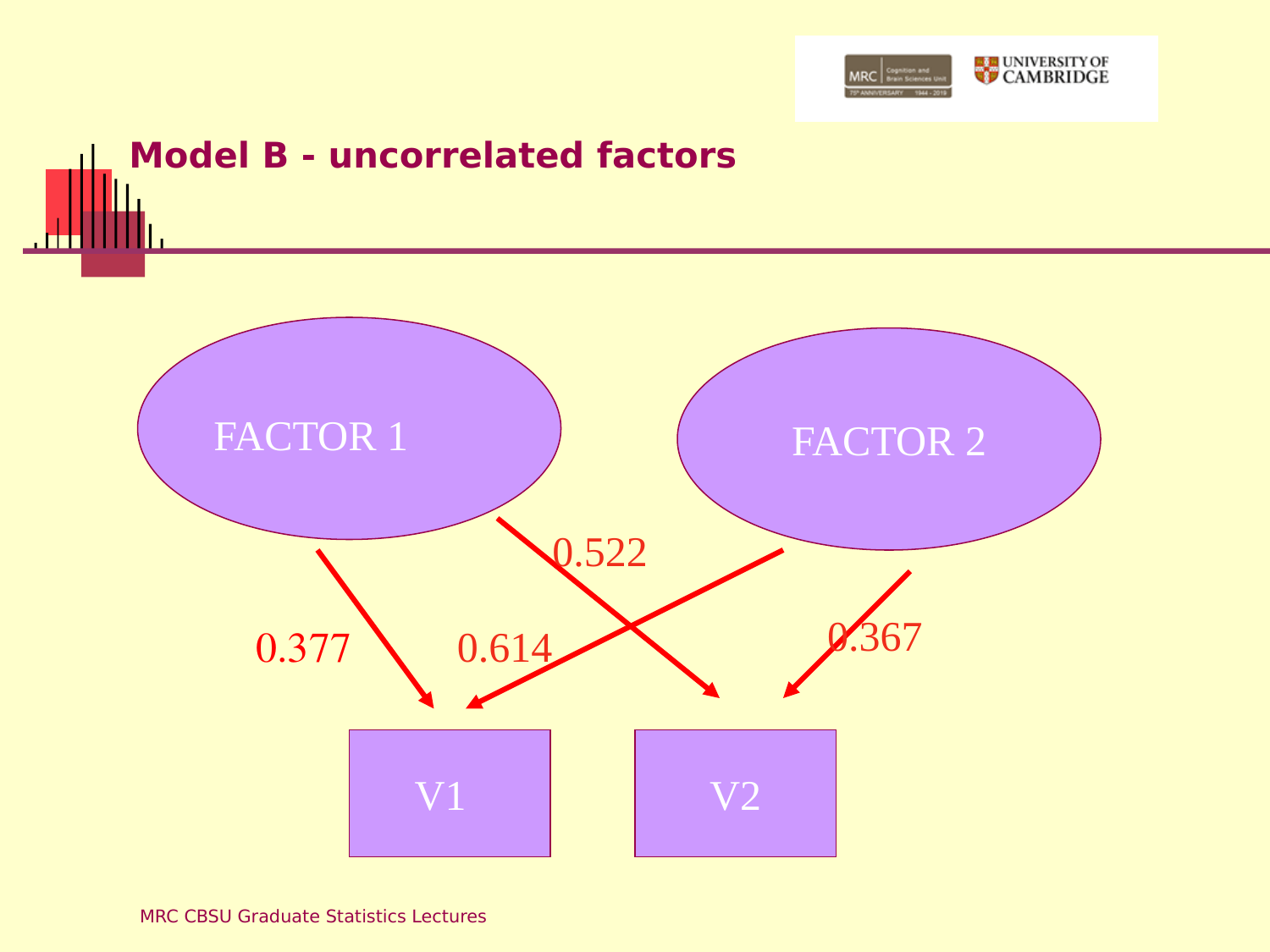

# Model B - uncorrelated factors

FACTOR 2
FACTOR 1

0.522

0.367
0.377
0.614

V2
V1
MRC CBSU Graduate Statistics Lectures